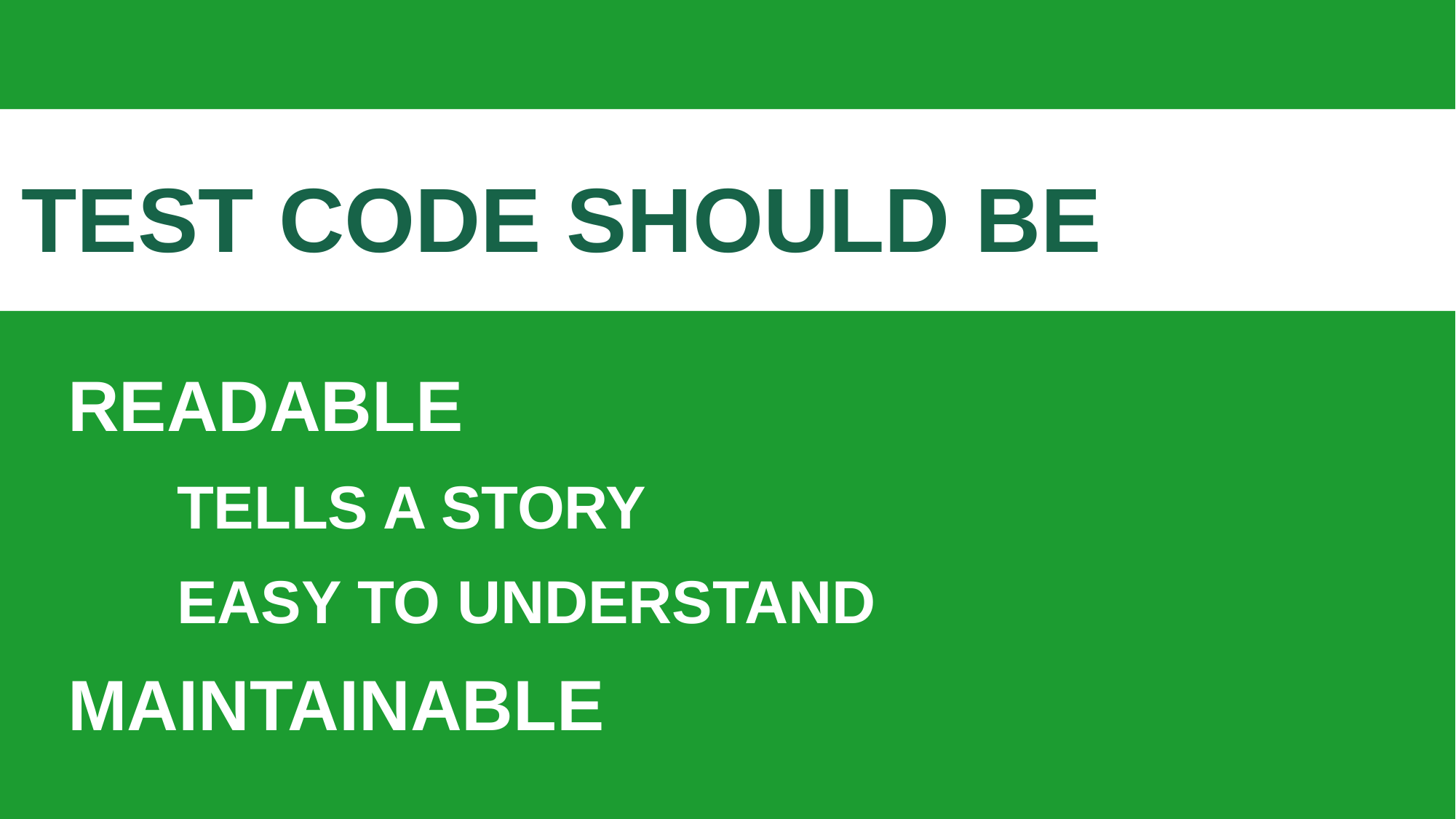

# TEST CODE SHOULD BE
READABLE
	TELLS A STORY
	EASY TO UNDERSTAND
MAINTAINABLE